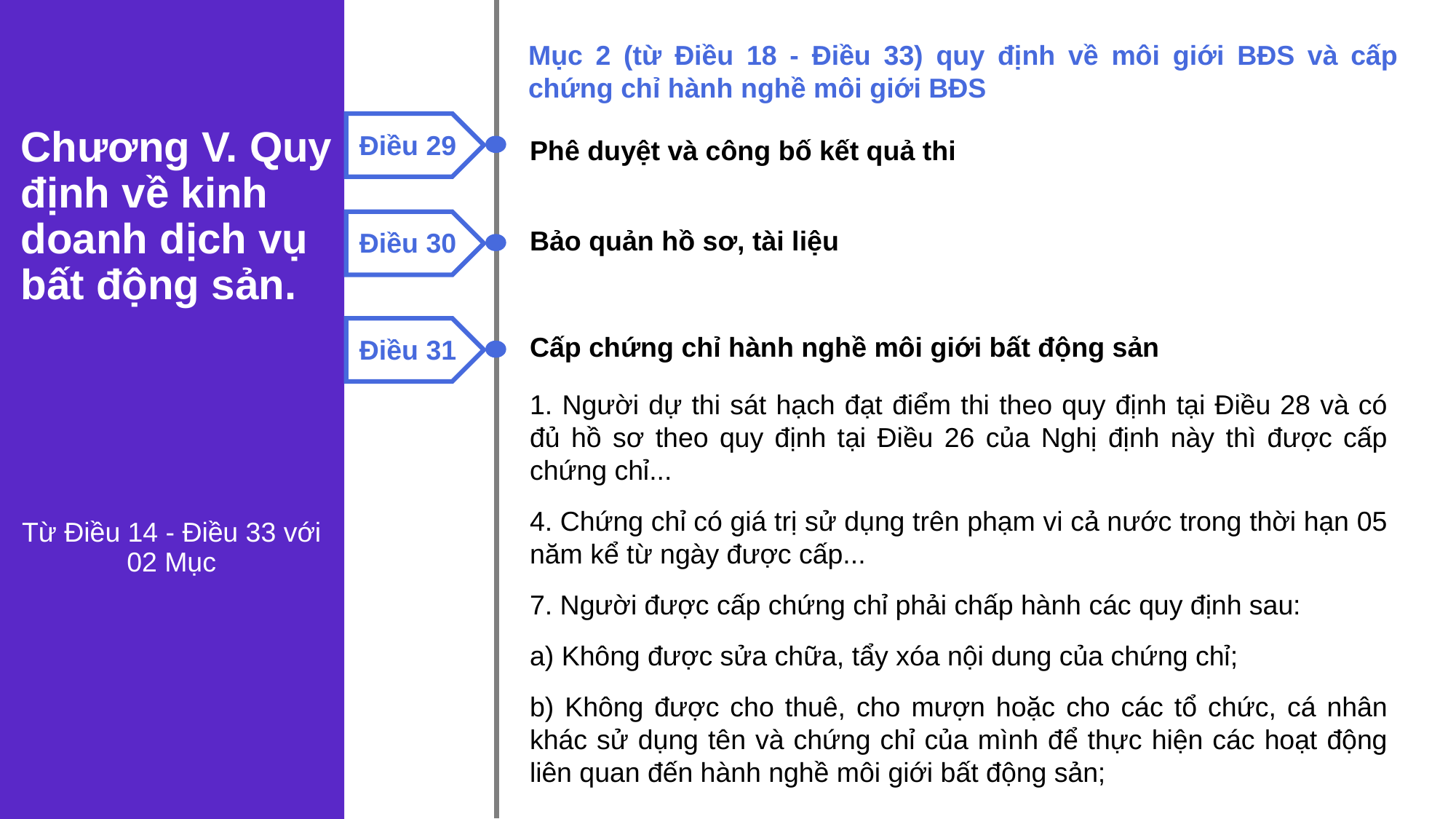

Mục 2 (từ Điều 18 - Điều 33) quy định về môi giới BĐS và cấp chứng chỉ hành nghề môi giới BĐS
Chương V. Quy định về kinh doanh dịch vụ bất động sản.

Điều 29

Phê duyệt và công bố kết quả thi

Bảo quản hồ sơ, tài liệu
Điều 30

Cấp chứng chỉ hành nghề môi giới bất động sản
Điều 31

1. Người dự thi sát hạch đạt điểm thi theo quy định tại Điều 28 và có đủ hồ sơ theo quy định tại Điều 26 của Nghị định này thì được cấp chứng chỉ...
4. Chứng chỉ có giá trị sử dụng trên phạm vi cả nước trong thời hạn 05 năm kể từ ngày được cấp...
7. Người được cấp chứng chỉ phải chấp hành các quy định sau:
a) Không được sửa chữa, tẩy xóa nội dung của chứng chỉ;
b) Không được cho thuê, cho mượn hoặc cho các tổ chức, cá nhân khác sử dụng tên và chứng chỉ của mình để thực hiện các hoạt động liên quan đến hành nghề môi giới bất động sản;

Từ Điều 14 - Điều 33 với
02 Mục